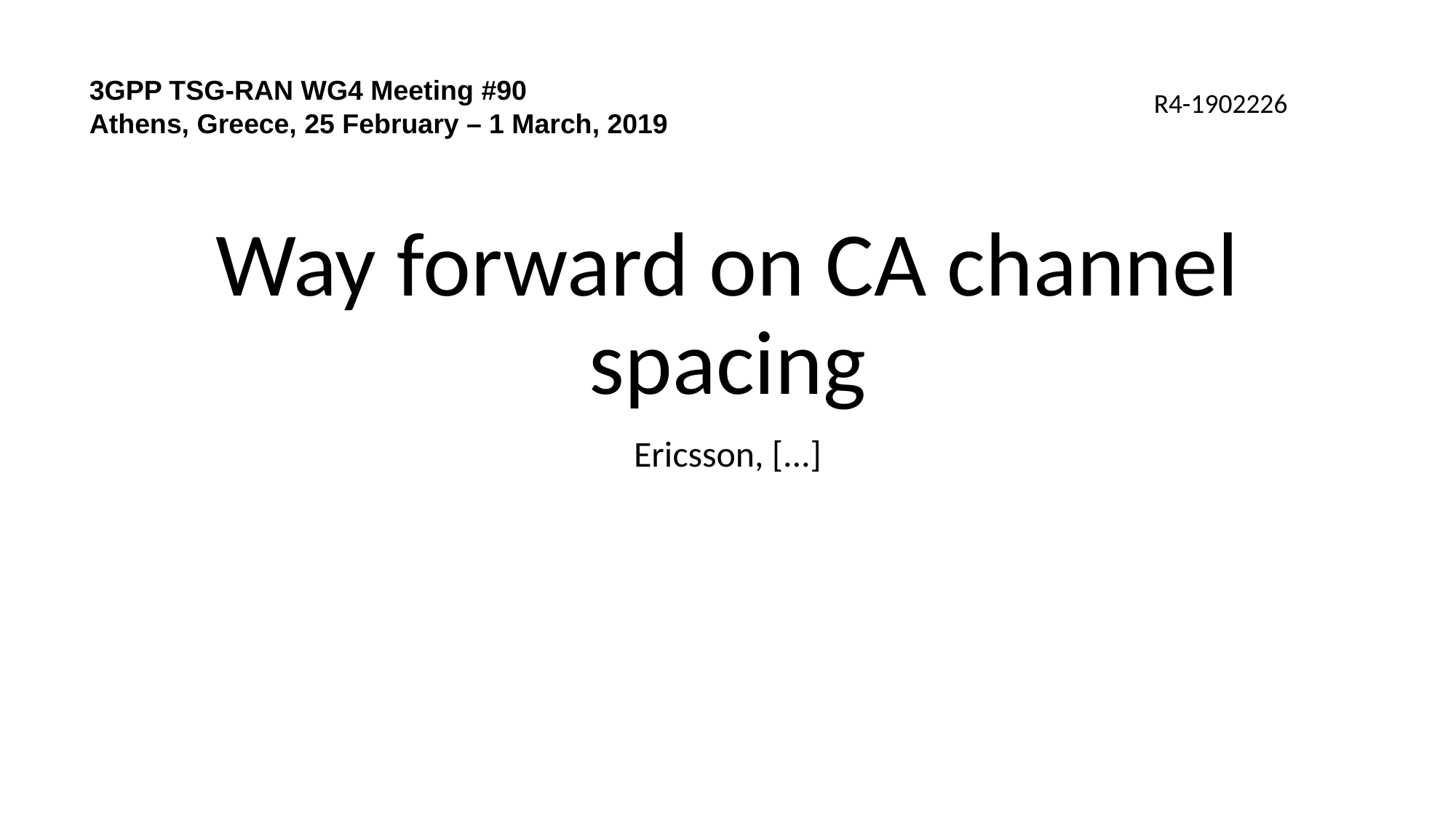

3GPP TSG-RAN WG4 Meeting #90
Athens, Greece, 25 February – 1 March, 2019
R4-1902226
# Way forward on CA channel spacing
Ericsson, [...]